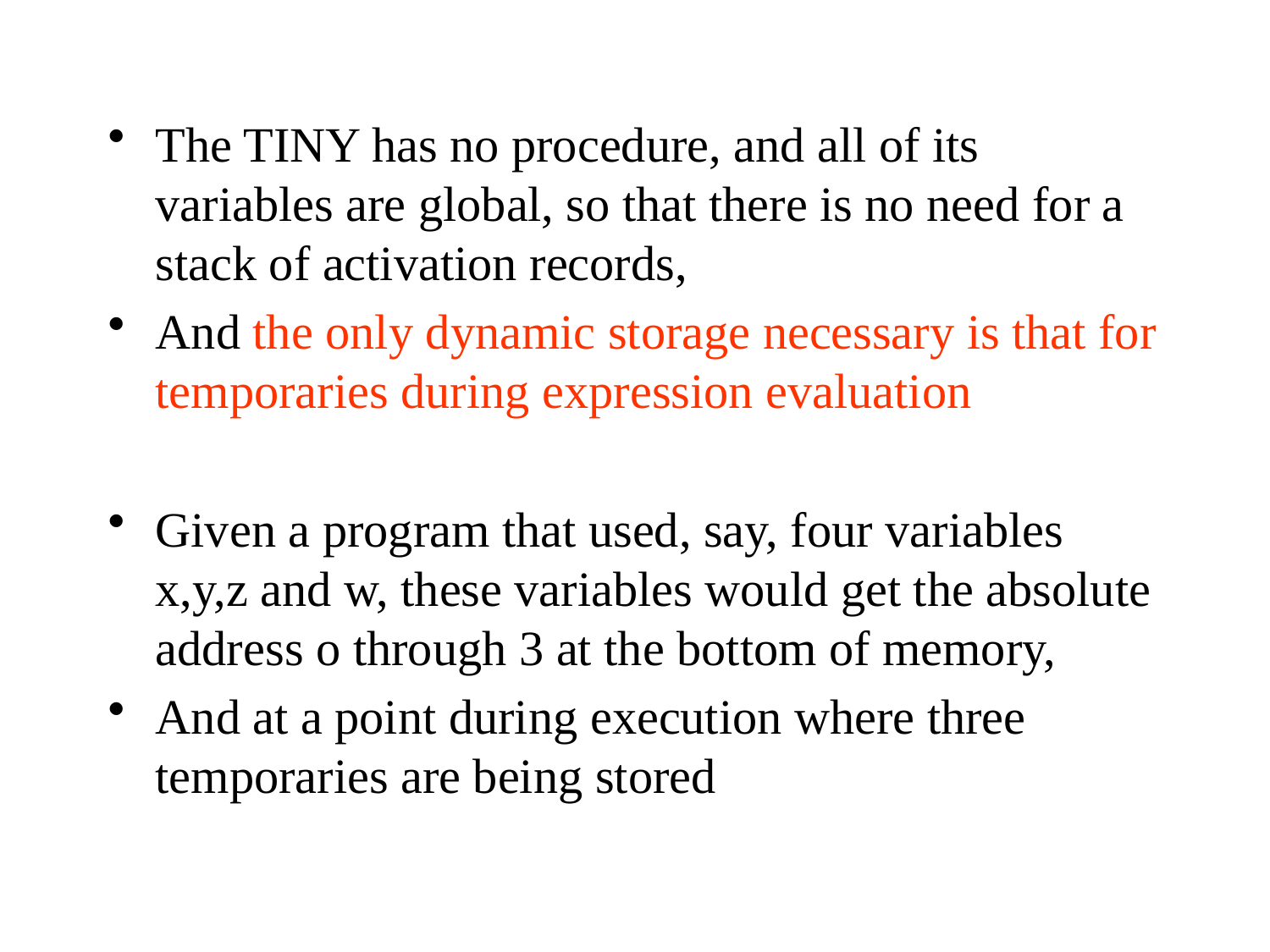

The TINY has no procedure, and all of its variables are global, so that there is no need for a stack of activation records,
And the only dynamic storage necessary is that for temporaries during expression evaluation

Given a program that used, say, four variables x,y,z and w, these variables would get the absolute address o through 3 at the bottom of memory,
And at a point during execution where three temporaries are being stored